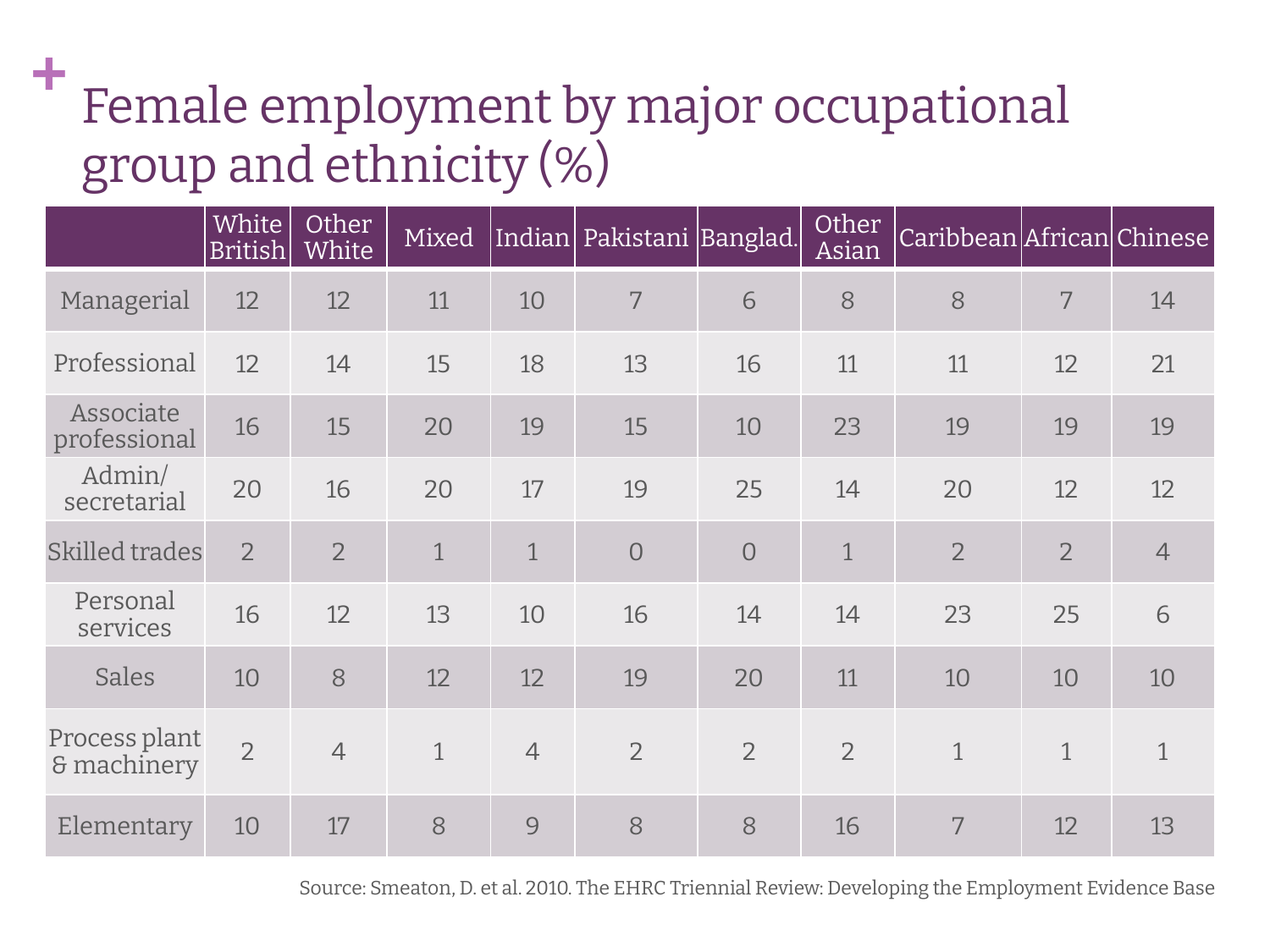

# Female employment by major occupational group and ethnicity (%)
|  | White British | Other White | Mixed | Indian | Pakistani | Banglad. | Other Asian | Caribbean | African | Chinese |
| --- | --- | --- | --- | --- | --- | --- | --- | --- | --- | --- |
| Managerial | 12 | 12 | 11 | 10 | 7 | 6 | 8 | 8 | 7 | 14 |
| Professional | 12 | 14 | 15 | 18 | 13 | 16 | 11 | 11 | 12 | 21 |
| Associate professional | 16 | 15 | 20 | 19 | 15 | 10 | 23 | 19 | 19 | 19 |
| Admin/secretarial | 20 | 16 | 20 | 17 | 19 | 25 | 14 | 20 | 12 | 12 |
| Skilled trades | 2 | 2 | 1 | 1 | 0 | 0 | 1 | 2 | 2 | 4 |
| Personal services | 16 | 12 | 13 | 10 | 16 | 14 | 14 | 23 | 25 | 6 |
| Sales | 10 | 8 | 12 | 12 | 19 | 20 | 11 | 10 | 10 | 10 |
| Process plant & machinery | 2 | 4 | 1 | 4 | 2 | 2 | 2 | 1 | 1 | 1 |
| Elementary | 10 | 17 | 8 | 9 | 8 | 8 | 16 | 7 | 12 | 13 |
Source: Smeaton, D. et al. 2010. The EHRC Triennial Review: Developing the Employment Evidence Base